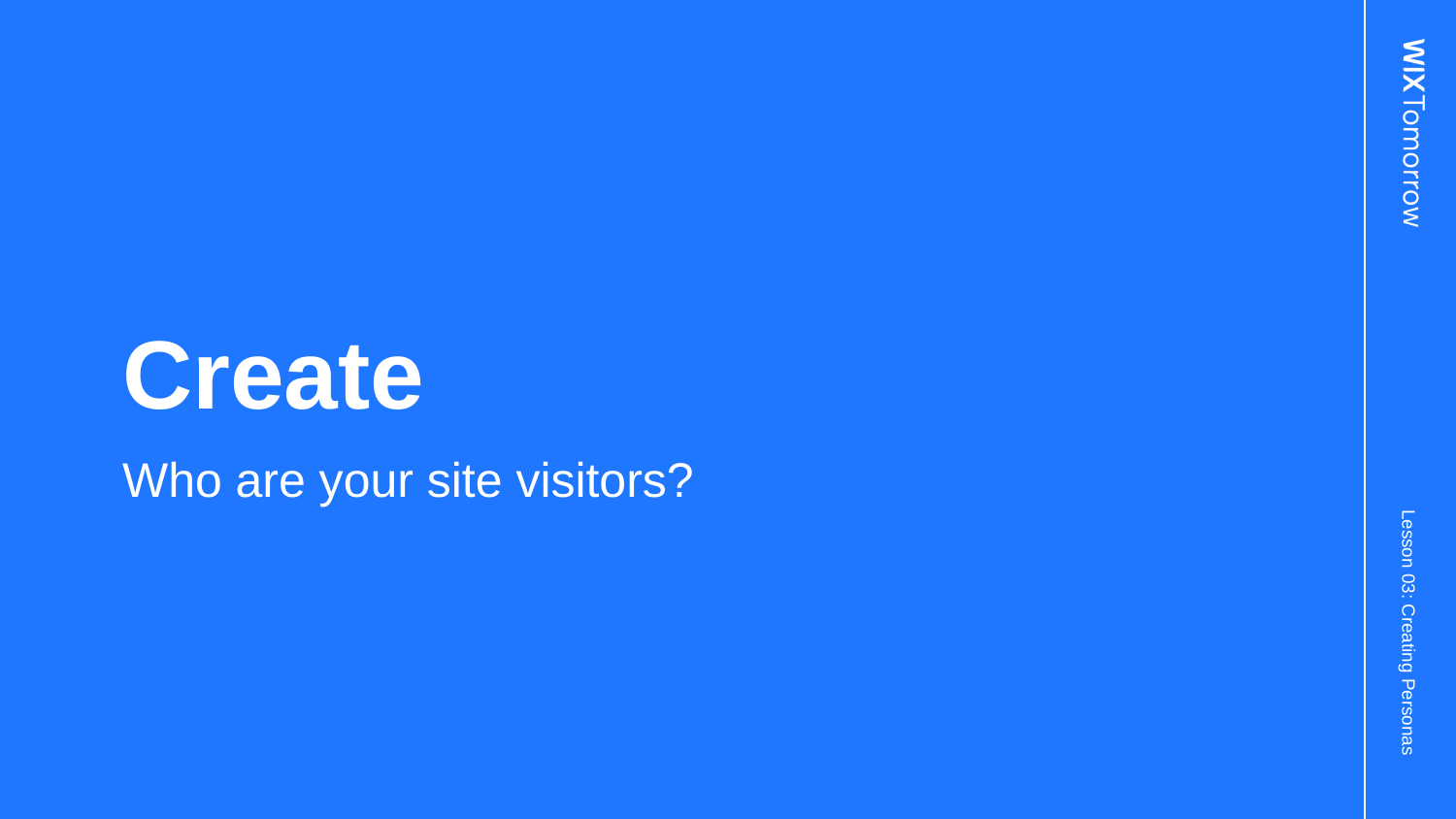

# Create
Who are your site visitors?